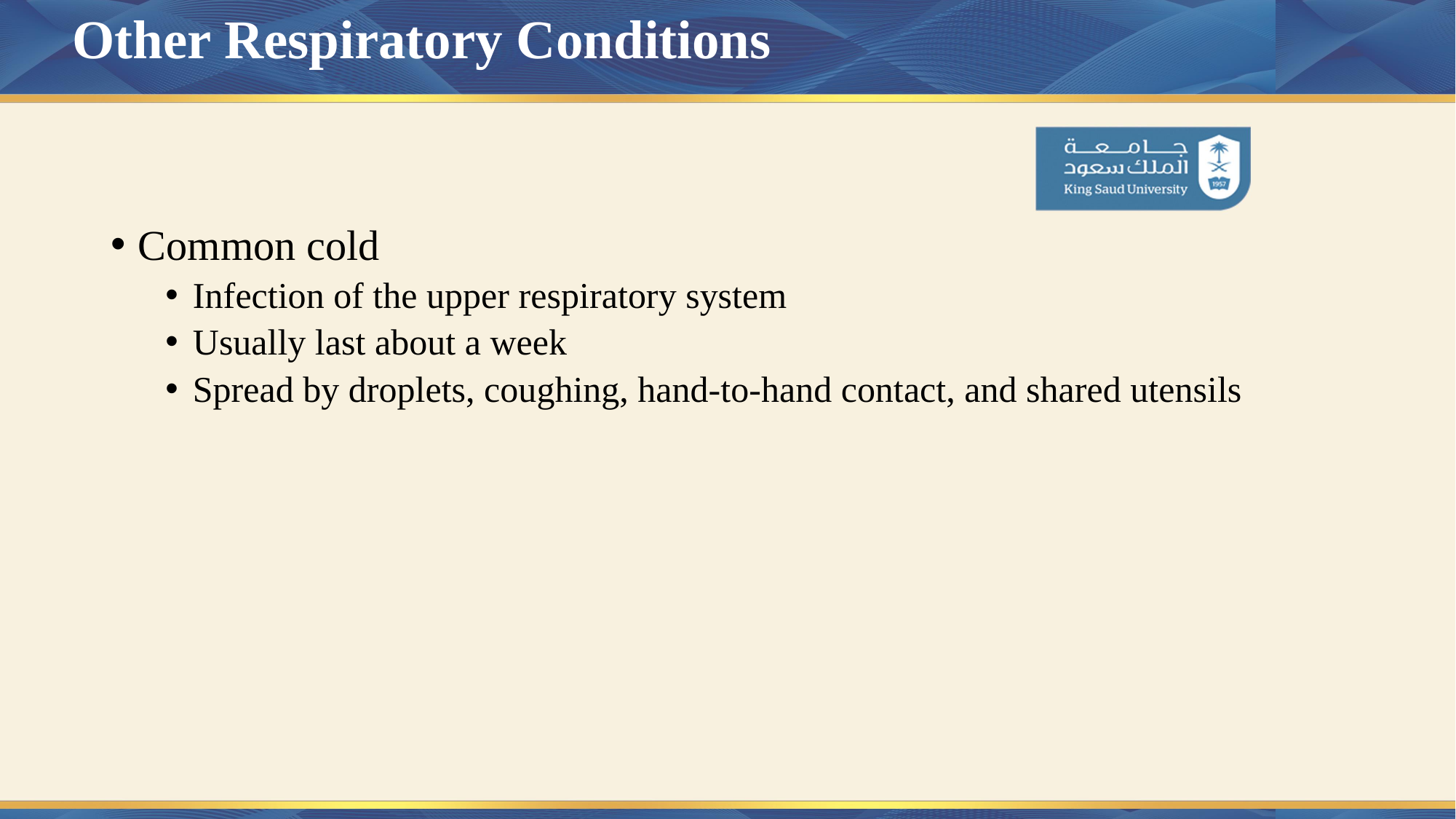

# Other Respiratory Conditions
Common cold
Infection of the upper respiratory system
Usually last about a week
Spread by droplets, coughing, hand-to-hand contact, and shared utensils